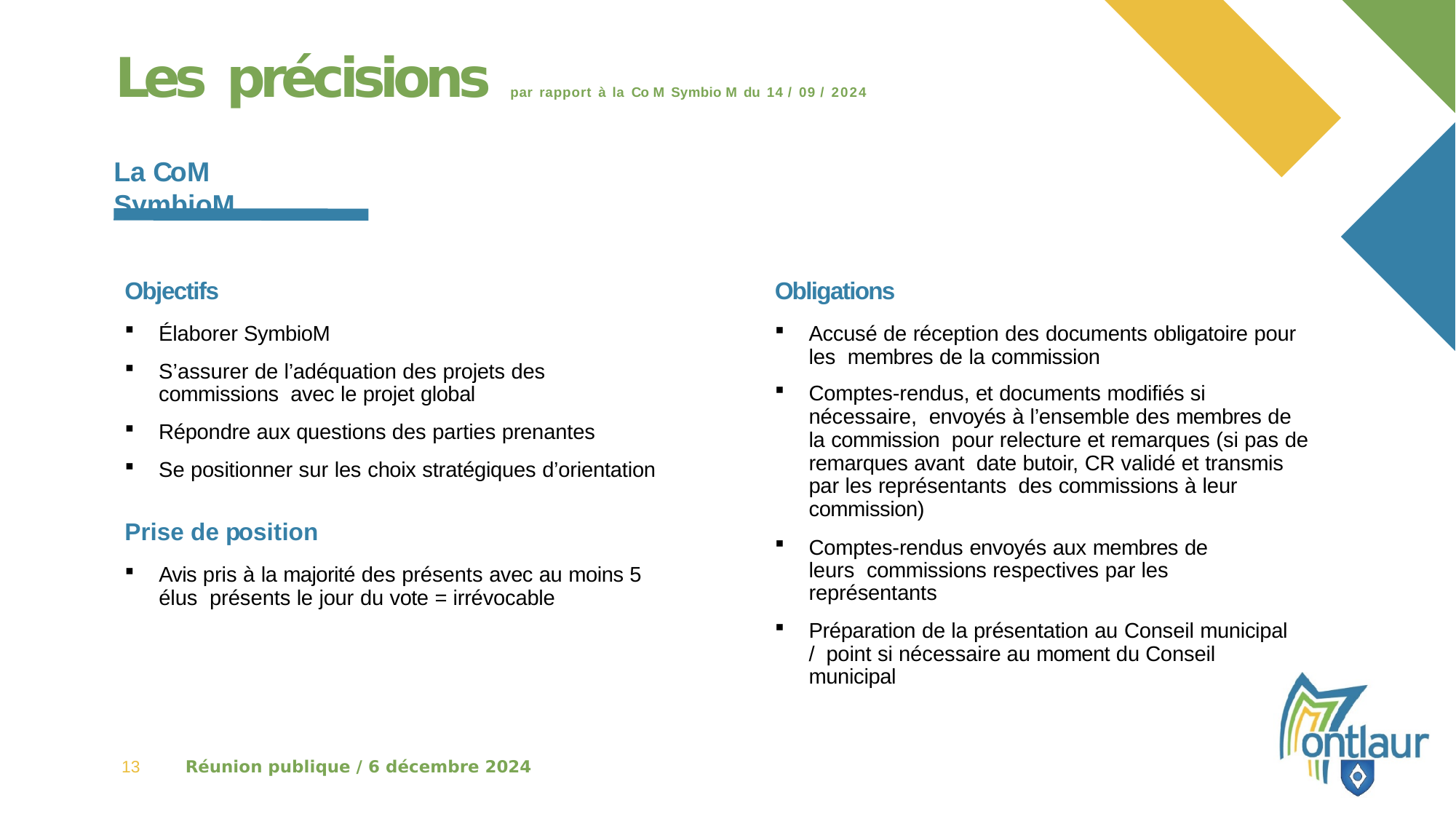

# Les précisions par rapport à la Co M Symbio M du 14 / 09 / 2024
La CoM SymbioM
Objectifs
Élaborer SymbioM
S’assurer de l’adéquation des projets des commissions  avec le projet global
Répondre aux questions des parties prenantes
Se positionner sur les choix stratégiques d’orientation

Prise de position
Avis pris à la majorité des présents avec au moins 5 élus  présents le jour du vote = irrévocable
Obligations
Accusé de réception des documents obligatoire pour les  membres de la commission
Comptes-rendus, et documents modifiés si nécessaire,  envoyés à l’ensemble des membres de la commission  pour relecture et remarques (si pas de remarques avant  date butoir, CR validé et transmis par les représentants  des commissions à leur commission)
Comptes-rendus envoyés aux membres de leurs  commissions respectives par les représentants
Préparation de la présentation au Conseil municipal /  point si nécessaire au moment du Conseil municipal
13
Réunion publique / 6 décembre 2024